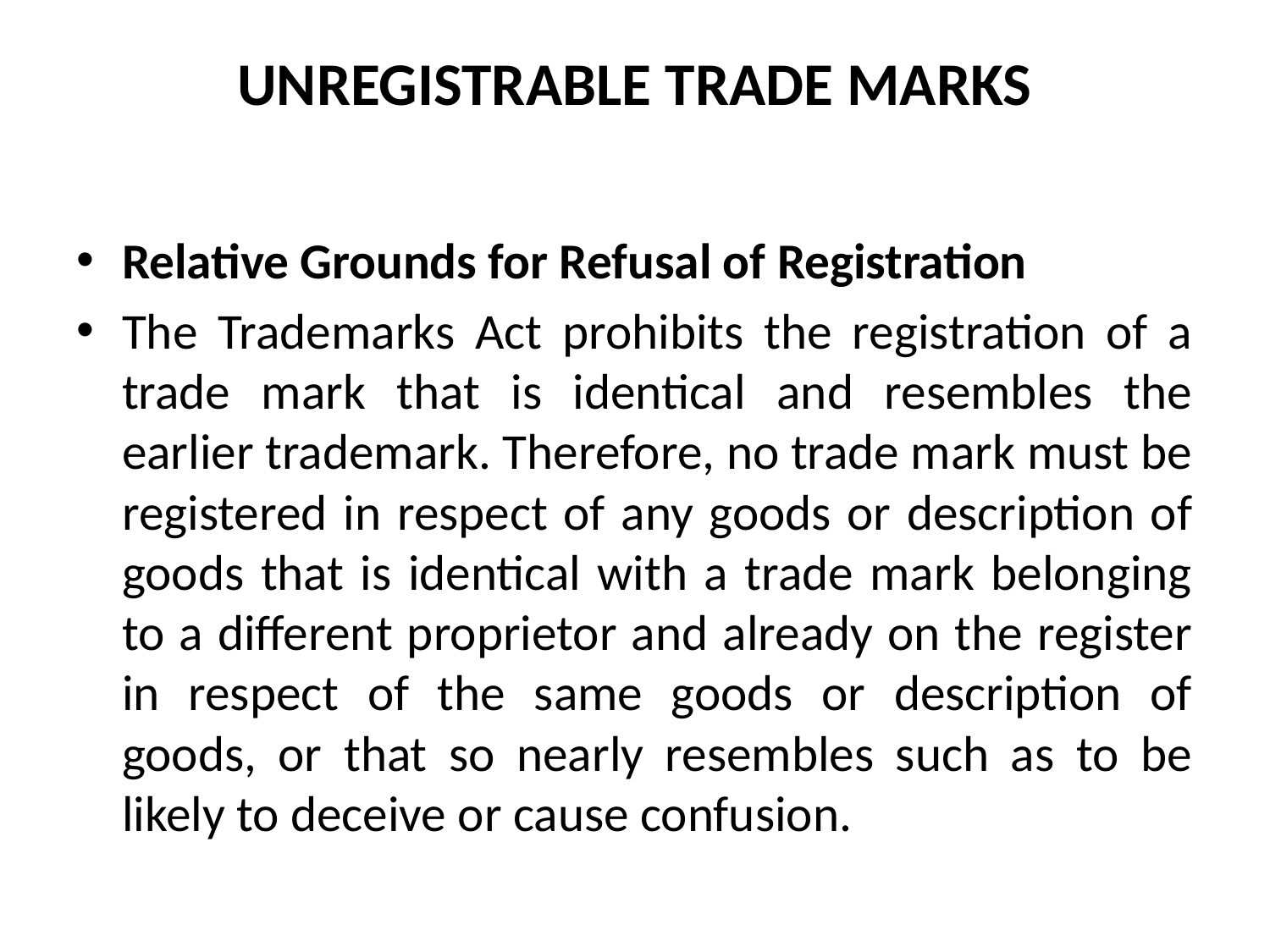

# UNREGISTRABLE TRADE MARKS
Relative Grounds for Refusal of Registration
The Trademarks Act prohibits the registration of a trade mark that is identical and resembles the earlier trademark. Therefore, no trade mark must be registered in respect of any goods or description of goods that is identical with a trade mark belonging to a different proprietor and already on the register in respect of the same goods or description of goods, or that so nearly resembles such as to be likely to deceive or cause confusion.